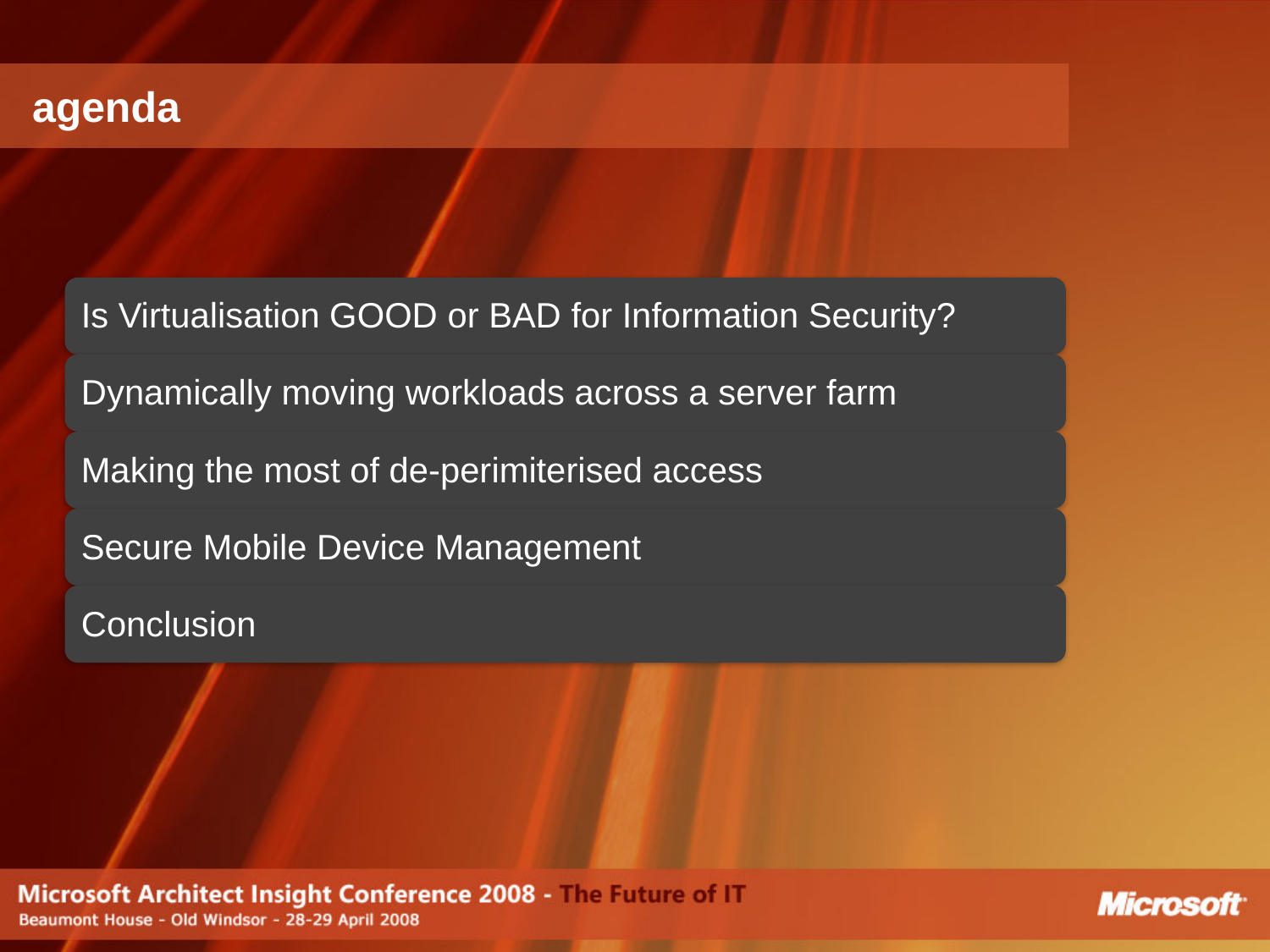

# agenda
Is Virtualisation GOOD or BAD for Information Security?
Conclusion
Dynamically moving workloads across a server farm
Making the most of de-perimiterised access
Secure Mobile Device Management